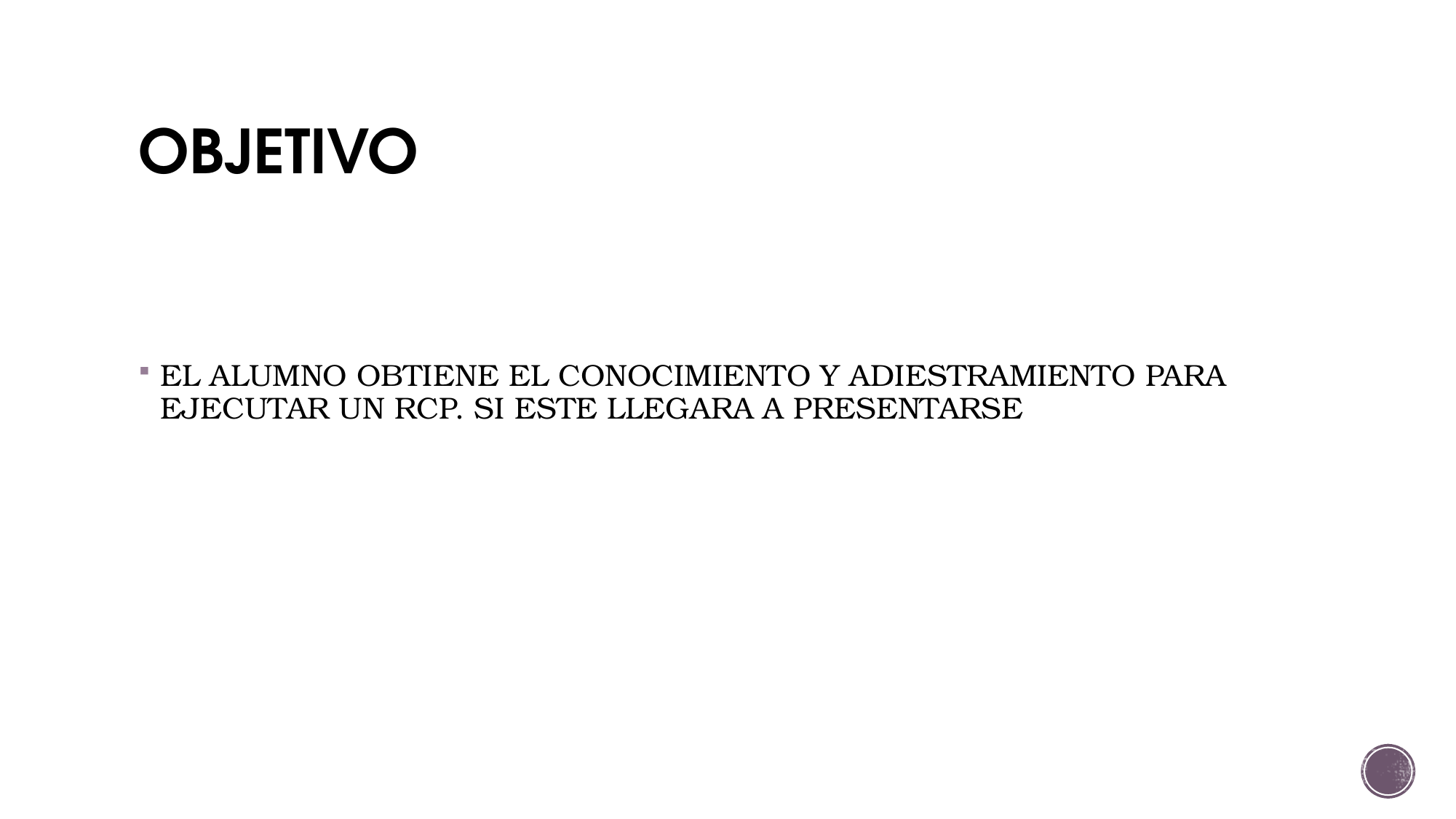

# OBJETIVO
EL ALUMNO OBTIENE EL CONOCIMIENTO Y ADIESTRAMIENTO PARA EJECUTAR UN RCP. SI ESTE LLEGARA A PRESENTARSE